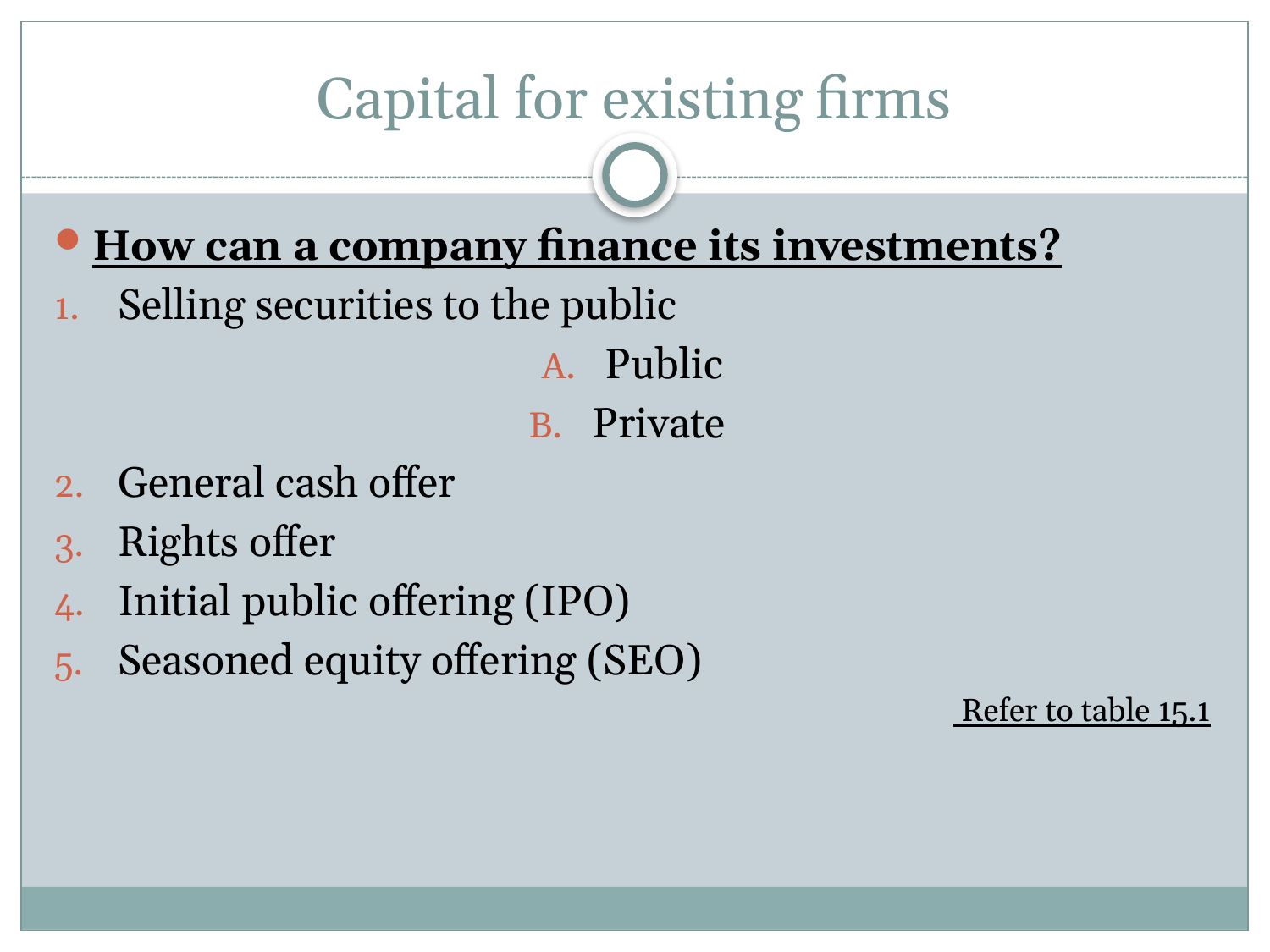

# Capital for existing firms
How can a company finance its investments?
Selling securities to the public
Public
Private
General cash offer
Rights offer
Initial public offering (IPO)
Seasoned equity offering (SEO)
 Refer to table 15.1